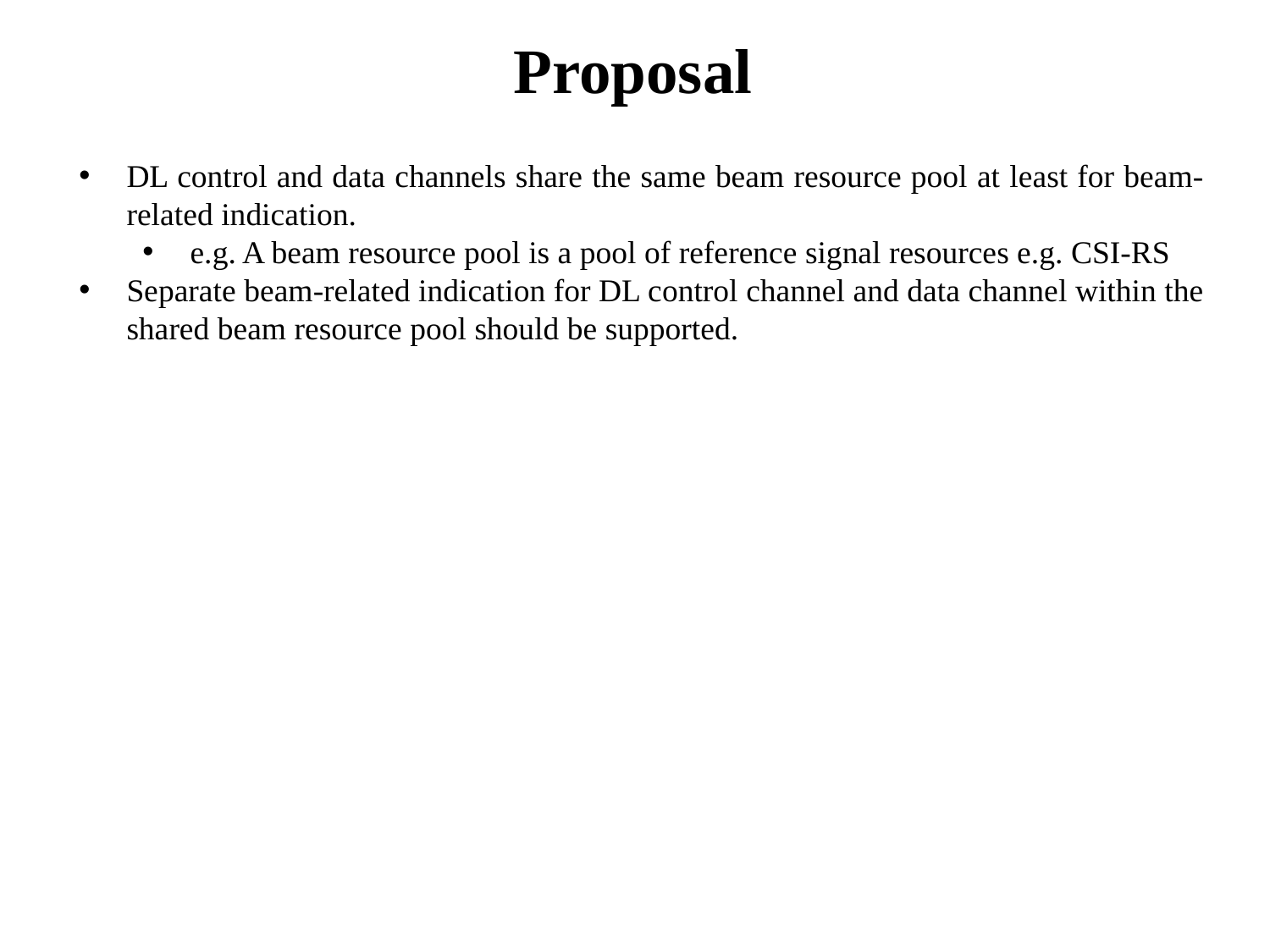

# Proposal

DL control and data channels share the same beam resource pool at least for beam-related indication.
e.g. A beam resource pool is a pool of reference signal resources e.g. CSI-RS
Separate beam-related indication for DL control channel and data channel within the shared beam resource pool should be supported.